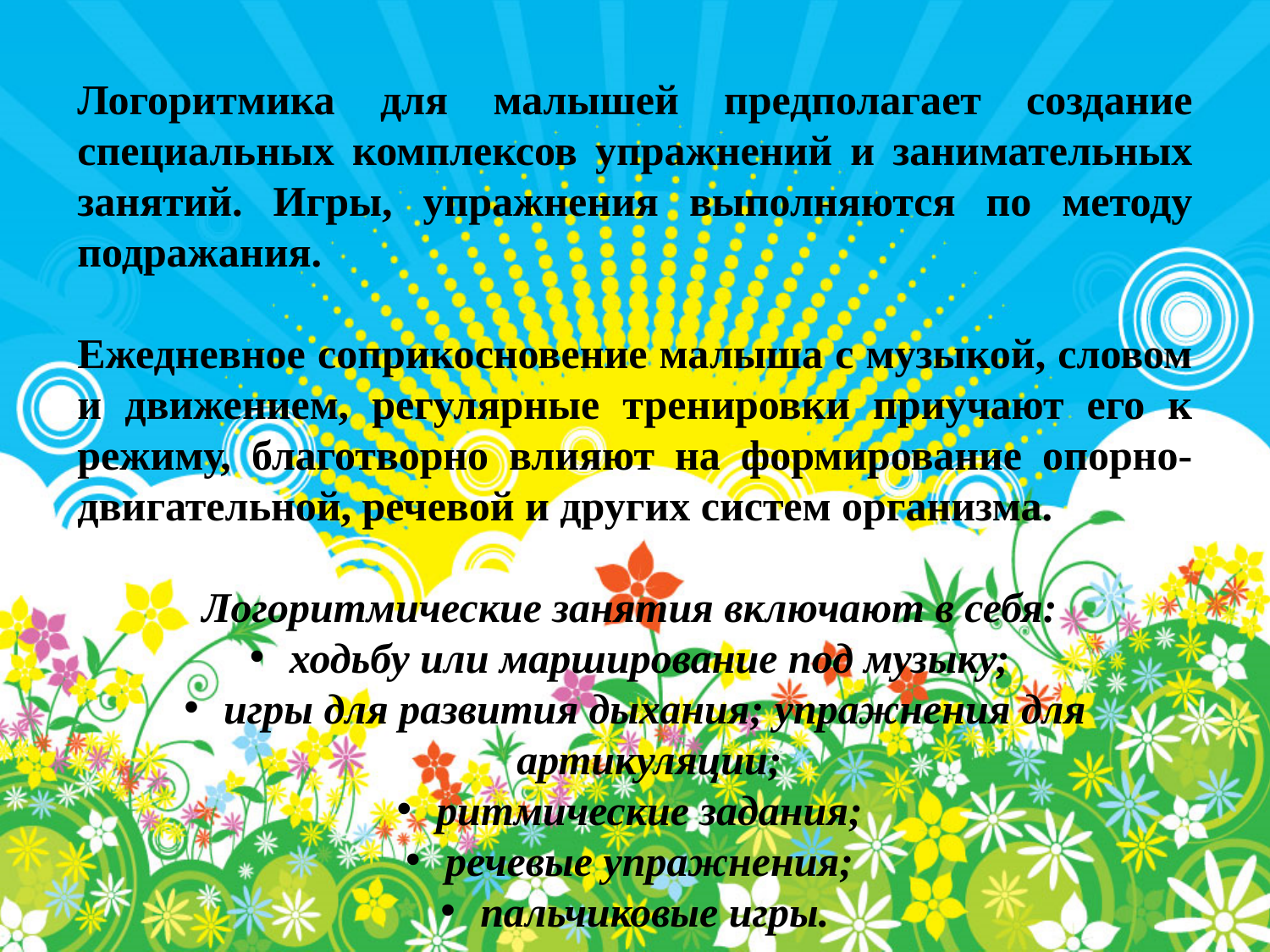

Логоритмика для малышей предполагает создание специальных комплексов упражнений и занимательных занятий. Игры, упражнения выполняются по методу подражания.

Ежедневное соприкосновение малыша с музыкой, словом и движением, регулярные тренировки приучают его к режиму, благотворно влияют на формирование опорно-двигательной, речевой и других систем организма.

Логоритмические занятия включают в себя:
ходьбу или марширование под музыку;
игры для развития дыхания; упражнения для артикуляции;
ритмические задания;
речевые упражнения;
пальчиковые игры.